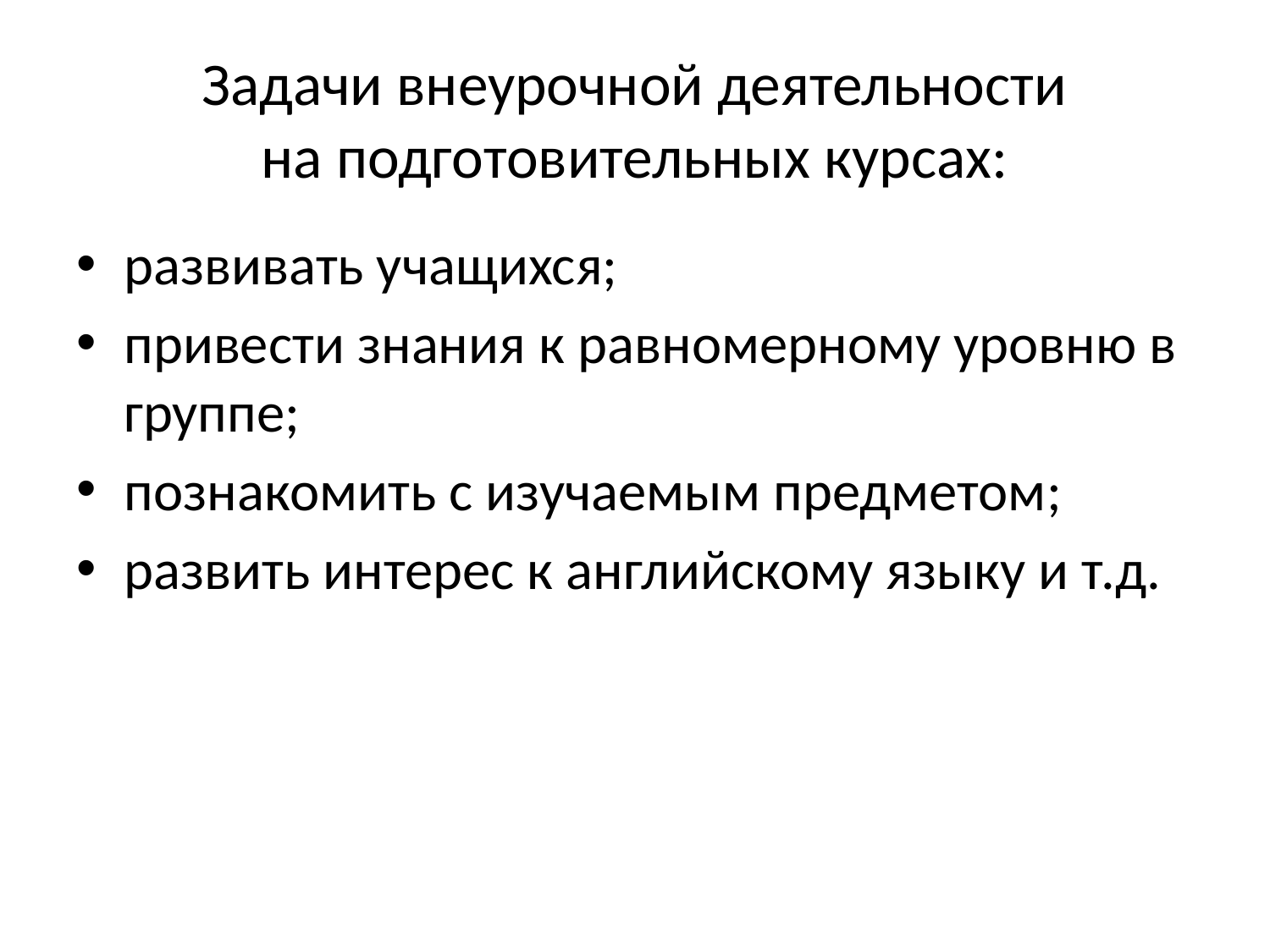

# Задачи внеурочной деятельности на подготовительных курсах:
развивать учащихся;
привести знания к равномерному уровню в группе;
познакомить с изучаемым предметом;
развить интерес к английскому языку и т.д.